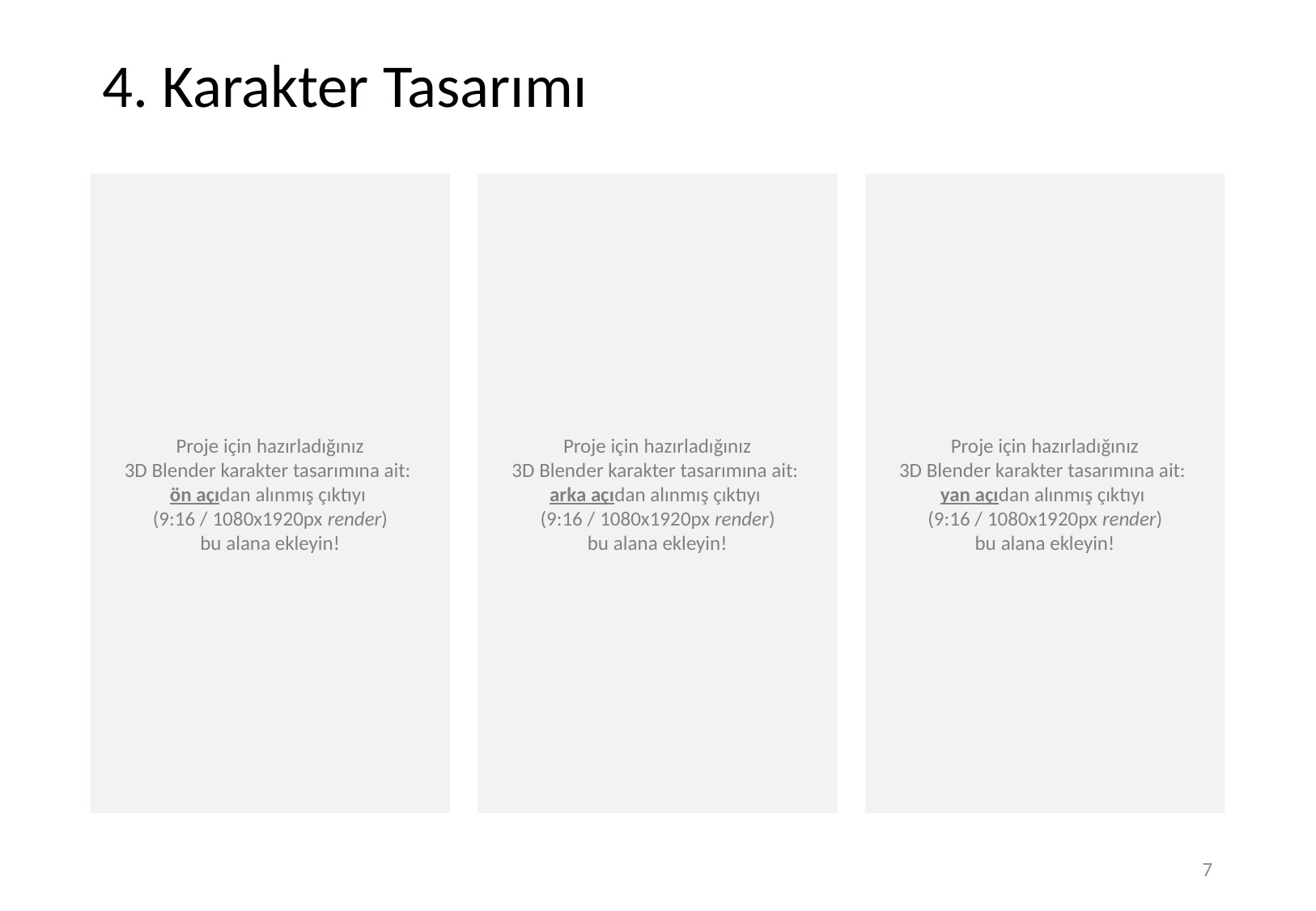

# 4. Karakter Tasarımı
Proje için hazırladığınız
3D Blender karakter tasarımına ait:
ön açıdan alınmış çıktıyı
(9:16 / 1080x1920px render)
bu alana ekleyin!
Proje için hazırladığınız
3D Blender karakter tasarımına ait:
arka açıdan alınmış çıktıyı
(9:16 / 1080x1920px render)
bu alana ekleyin!
Proje için hazırladığınız
3D Blender karakter tasarımına ait:
yan açıdan alınmış çıktıyı
(9:16 / 1080x1920px render)
bu alana ekleyin!
7